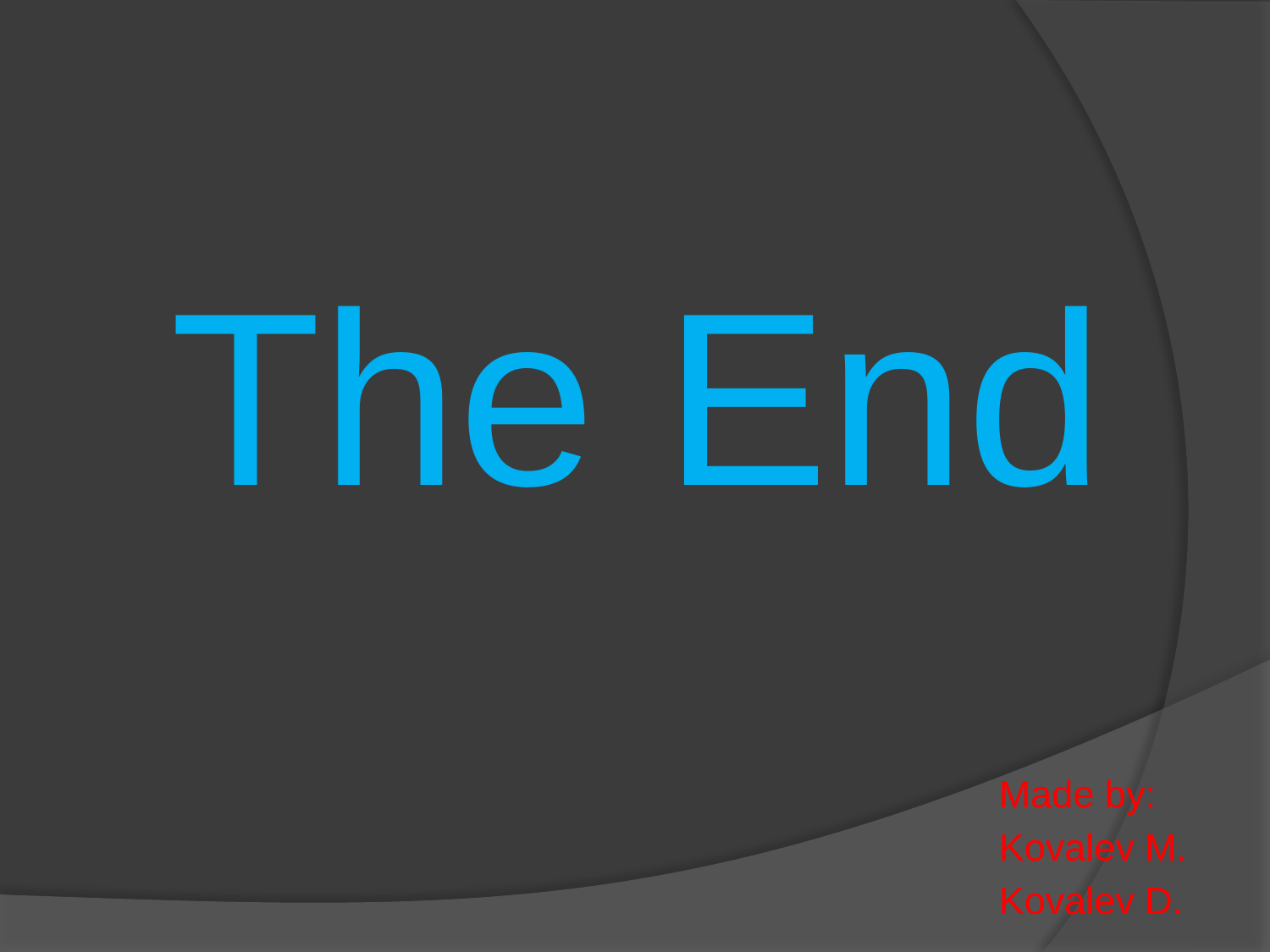

# The End
Made by:
Kovalev M.
Kovalev D.